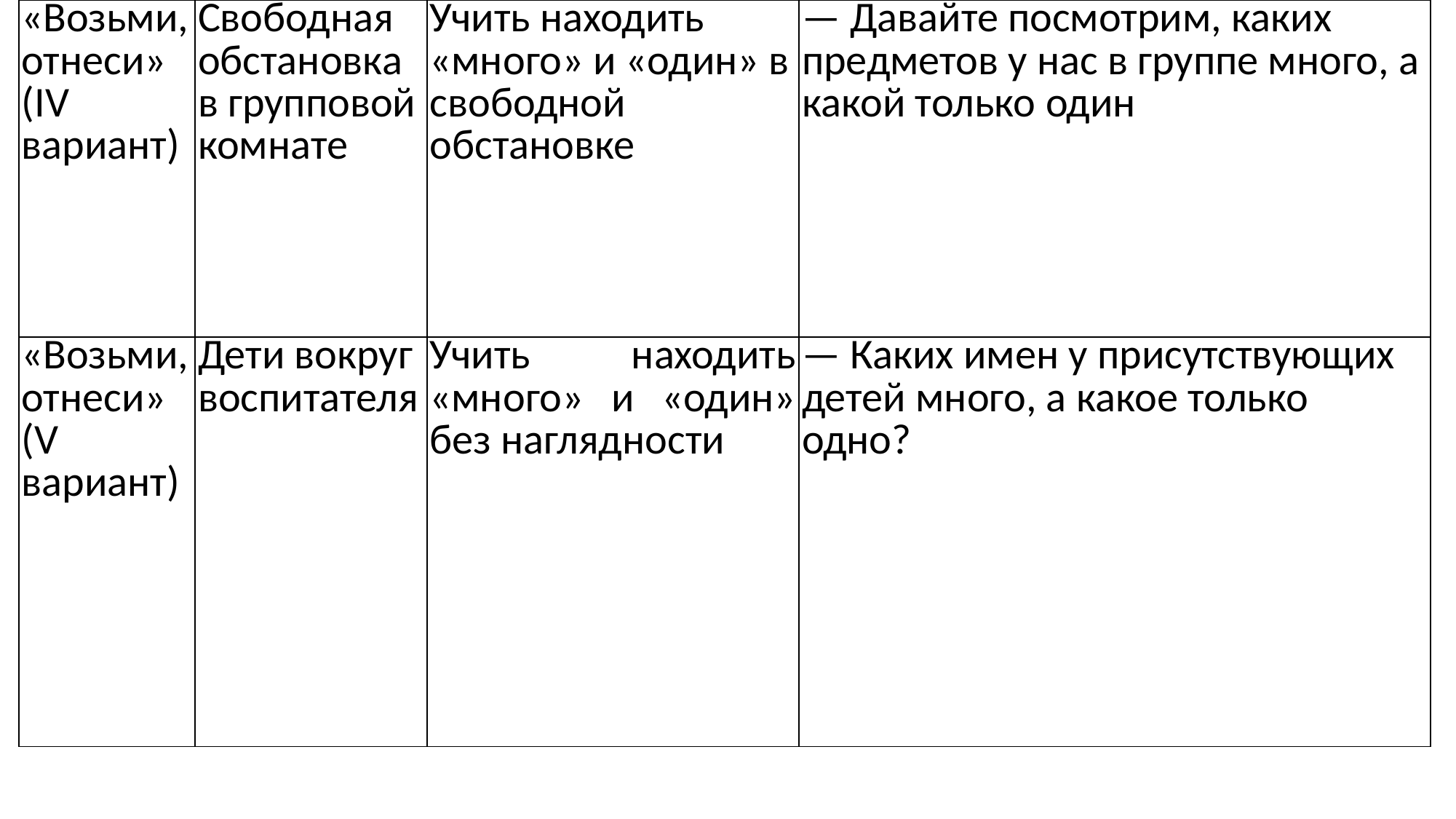

| «Возьми, отнеси» (IV вариант) | Свободная обста­новка в группо­вой комнате | Учить находить «много» и «один» в свободной обстановке | — Давайте посмотрим, каких предметов у нас в группе много, а какой только один |
| --- | --- | --- | --- |
| «Возьми, отнеси» (V вариант) | Дети вокруг вос­питателя | Учить находить «много» и «один» без наглядно­сти | — Каких имен у присутствующих детей много, а какое только одно? |